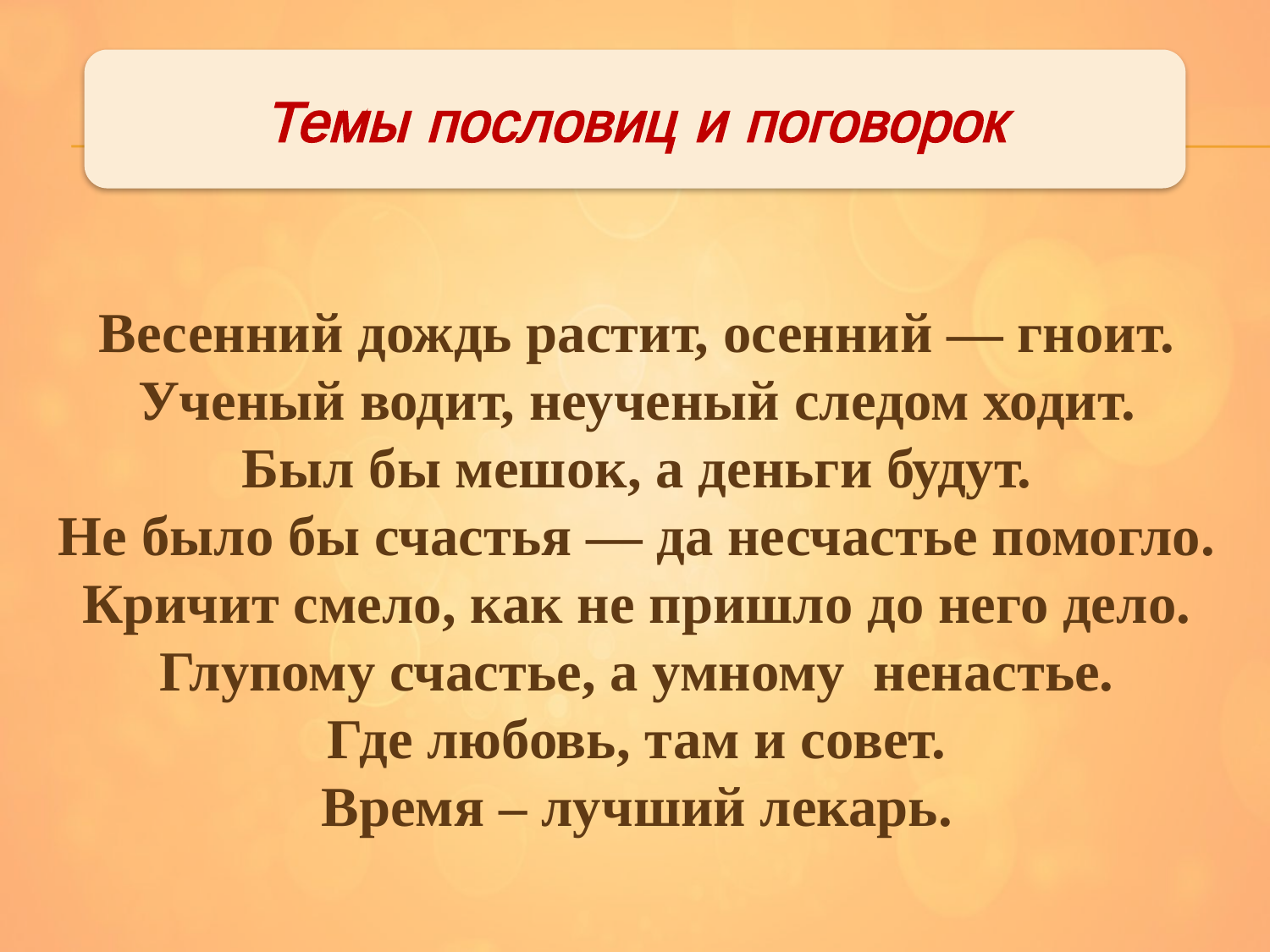

Темы пословиц и поговорок

Весенний дождь растит, осенний — гноит.
Ученый водит, неученый следом ходит.
Был бы мешок, а деньги будут.
Не было бы счастья — да несчастье помогло.
Кричит смело, как не пришло до него дело.
Глупому счастье, а умному  ненастье.
Где любовь, там и совет.
Время – лучший лекарь.